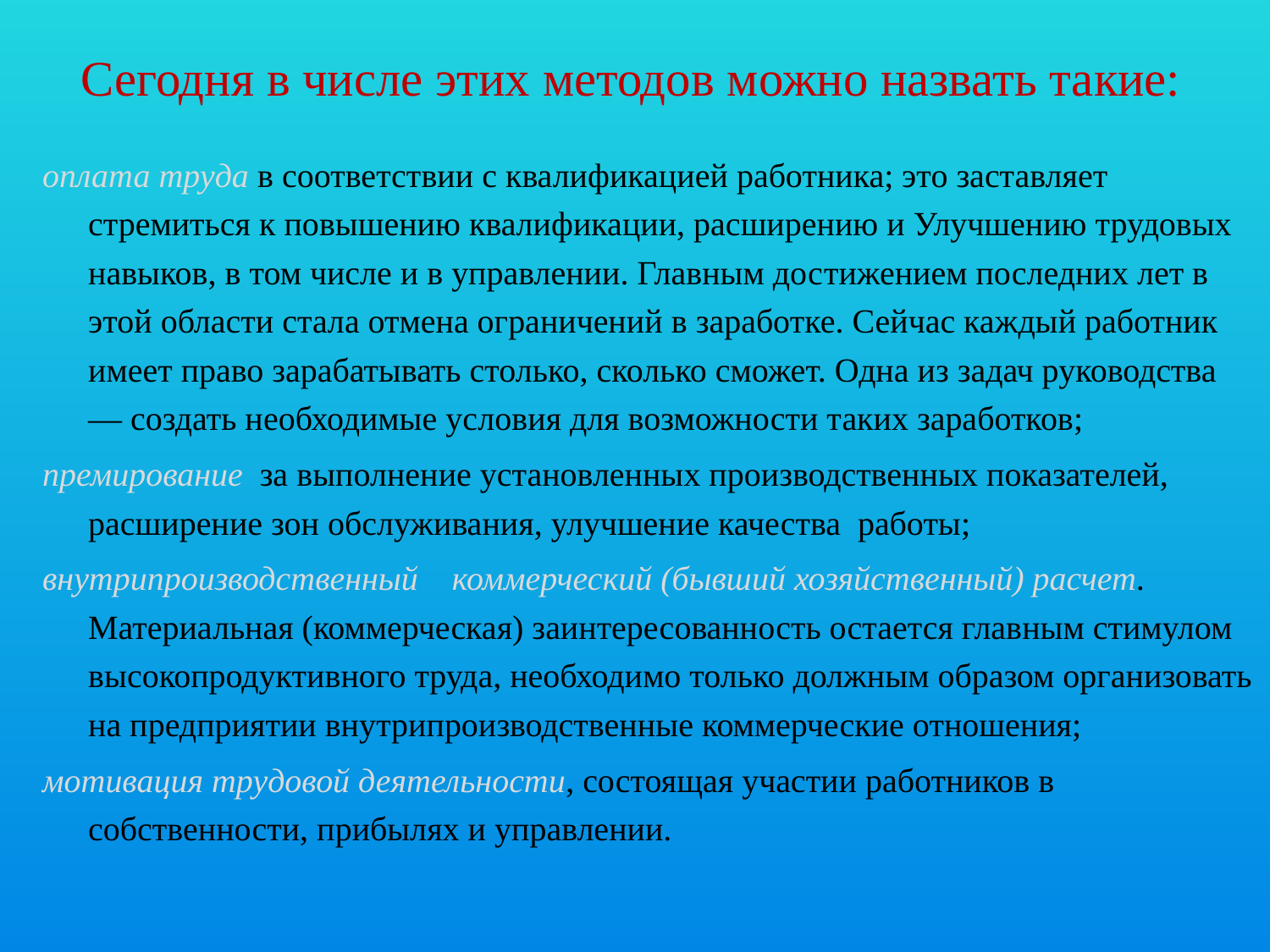

# Сегодня в числе этих методов можно назвать такие:
оплата труда в соответствии с квалификацией работника; это заставляет стремиться к повышению квалификации, расширению и Улучшению трудовых навыков, в том числе и в управлении. Главным дос­тижением последних лет в этой области стала отмена ограничений в заработке. Сейчас каждый работник имеет право зарабатывать столько, сколько сможет. Одна из задач руководства — создать необходимые ус­ловия для возможности таких заработков;
премирование  за выполнение установленных производственных показателей, расширение зон обслуживания, улучшение качества  работы;
внутрипроизводственный    коммерческий (бывший хозяйственный) расчет. Материальная (коммерческая) заинтересованность остается главным стимулом высокопродуктивного труда, необходимо только должным образом организовать на предприятии внутрипроизводственные коммерческие отношения;
мотивация трудовой деятельности, состоящая участии работников в собственности, прибылях и управлении.